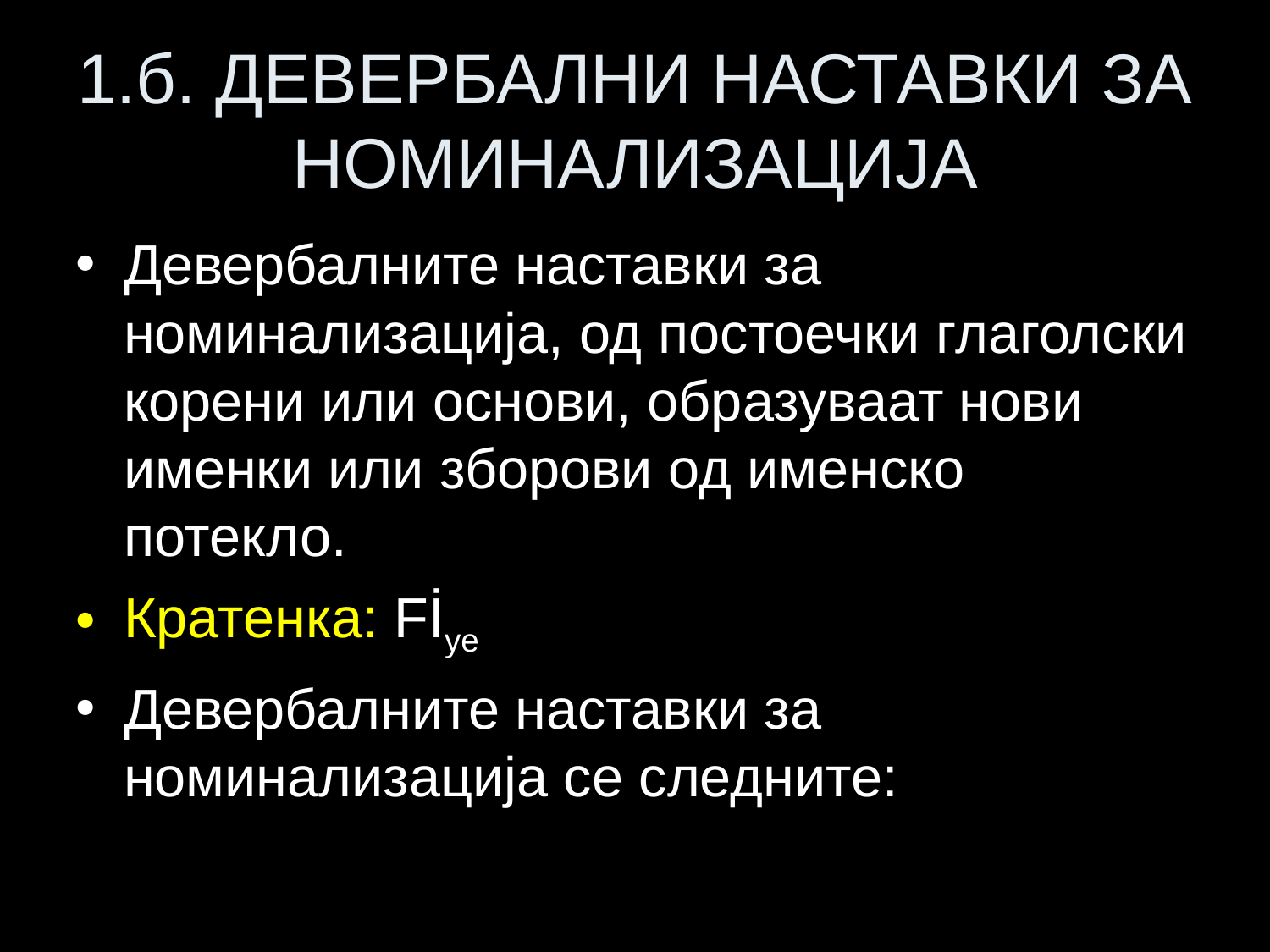

# 1.б. ДЕВЕРБАЛНИ НАСТАВКИ ЗА НОМИНАЛИЗАЦИЈА
Девербалните наставки за номинализација, од постоечки глаголски корени или основи, образуваат нови именки или зборови од именско потекло.
Кратенка: Fİye
Девербалните наставки за номинализација се следните: